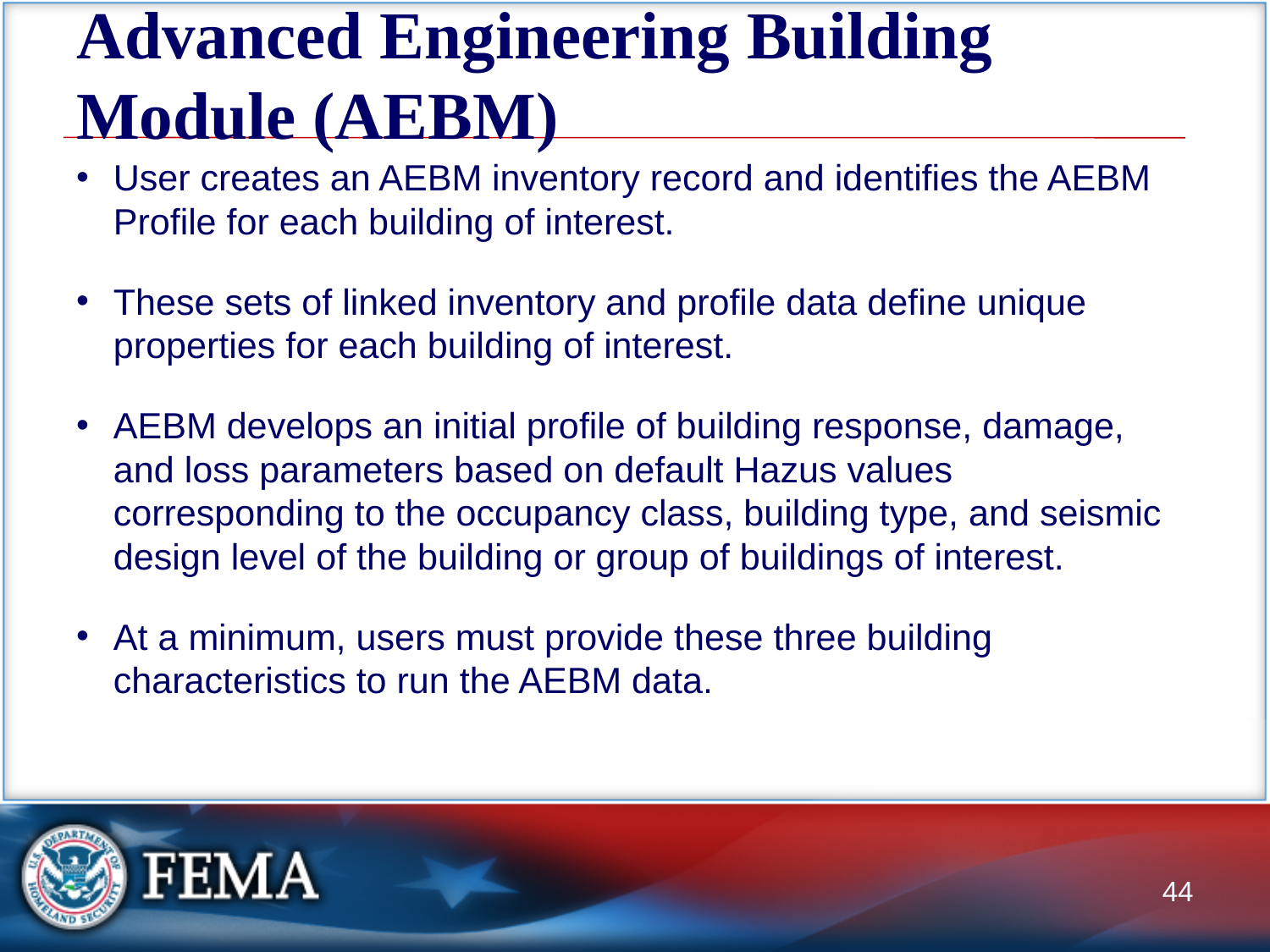

# Advanced Engineering Building Module (AEBM)
User creates an AEBM inventory record and identifies the AEBM Profile for each building of interest.
These sets of linked inventory and profile data define unique properties for each building of interest.
AEBM develops an initial profile of building response, damage, and loss parameters based on default Hazus values corresponding to the occupancy class, building type, and seismic design level of the building or group of buildings of interest.
At a minimum, users must provide these three building characteristics to run the AEBM data.

44